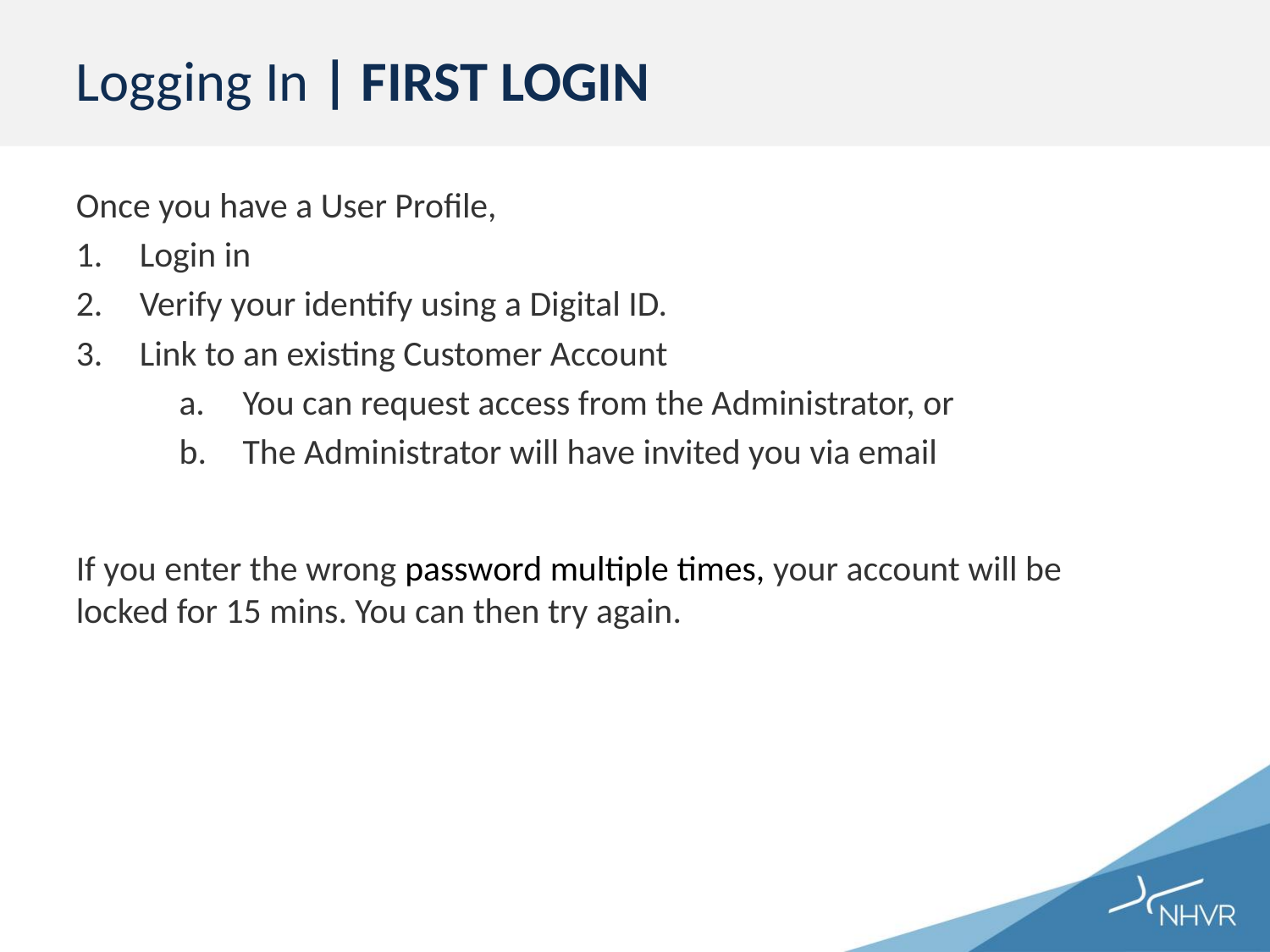

# Logging In | FIRST LOGIN
Once you have a User Profile,
Login in
Verify your identify using a Digital ID.
Link to an existing Customer Account
You can request access from the Administrator, or
The Administrator will have invited you via email

If you enter the wrong password multiple times, your account will be locked for 15 mins. You can then try again.